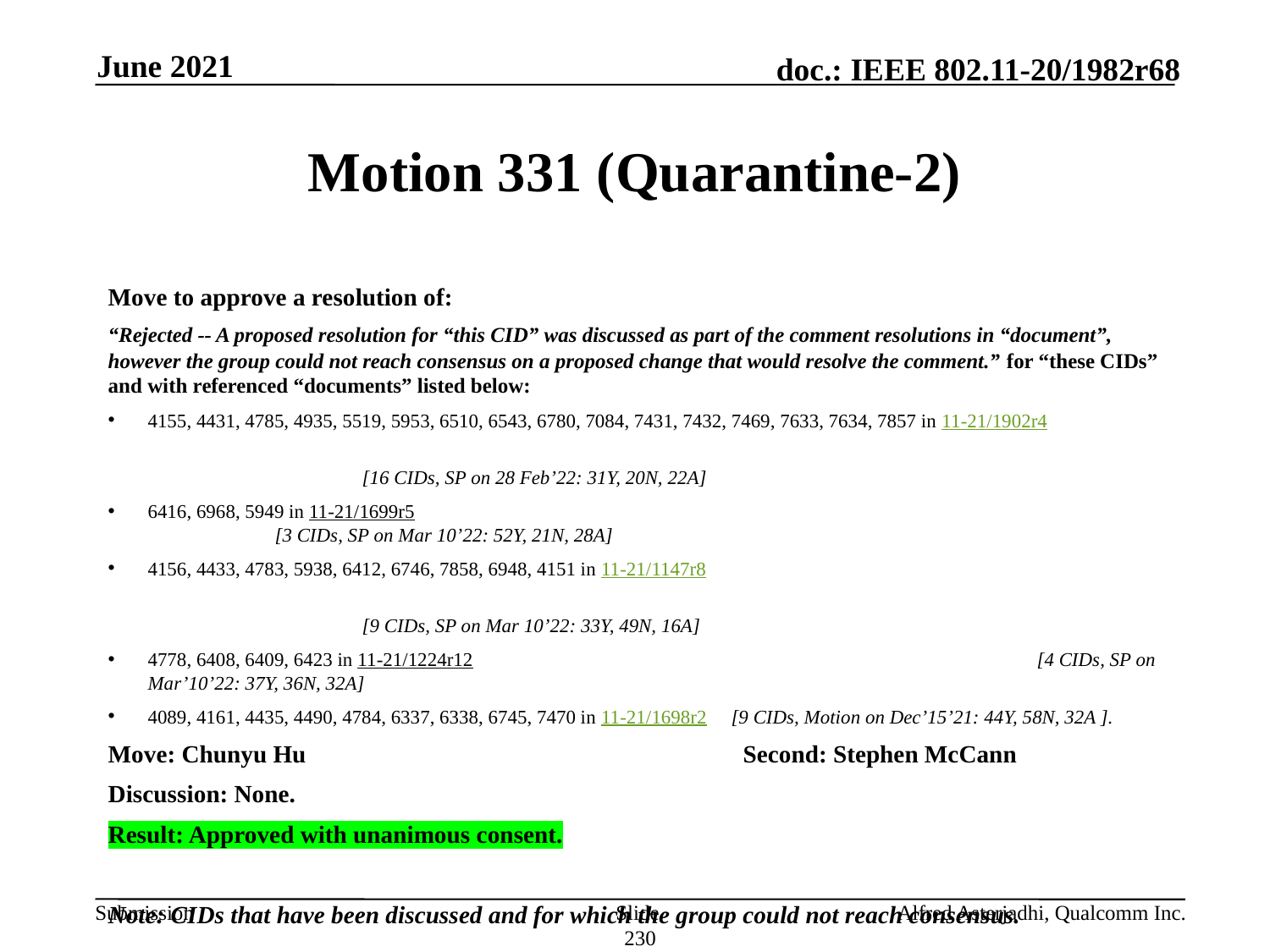

June 2021
# Motion 331 (Quarantine-2)
Move to approve a resolution of:
“Rejected -- A proposed resolution for “this CID” was discussed as part of the comment resolutions in “document”, however the group could not reach consensus on a proposed change that would resolve the comment.” for “these CIDs” and with referenced “documents” listed below:
4155, 4431, 4785, 4935, 5519, 5953, 6510, 6543, 6780, 7084, 7431, 7432, 7469, 7633, 7634, 7857 in 11-21/1902r4
 										[16 CIDs, SP on 28 Feb’22: 31Y, 20N, 22A]
6416, 6968, 5949 in 11-21/1699r5 						[3 CIDs, SP on Mar 10’22: 52Y, 21N, 28A]
4156, 4433, 4783, 5938, 6412, 6746, 7858, 6948, 4151 in 11-21/1147r8
										[9 CIDs, SP on Mar 10’22: 33Y, 49N, 16A]
4778, 6408, 6409, 6423 in 11-21/1224r12 					[4 CIDs, SP on Mar’10’22: 37Y, 36N, 32A]
4089, 4161, 4435, 4490, 4784, 6337, 6338, 6745, 7470 in 11-21/1698r2     [9 CIDs, Motion on Dec’15’21: 44Y, 58N, 32A ].
Move: Chunyu Hu				Second: Stephen McCann
Discussion: None.
Result: Approved with unanimous consent.

Note: CIDs that have been discussed and for which the group could not reach consensus.
Slide 230
Alfred Asterjadhi, Qualcomm Inc.